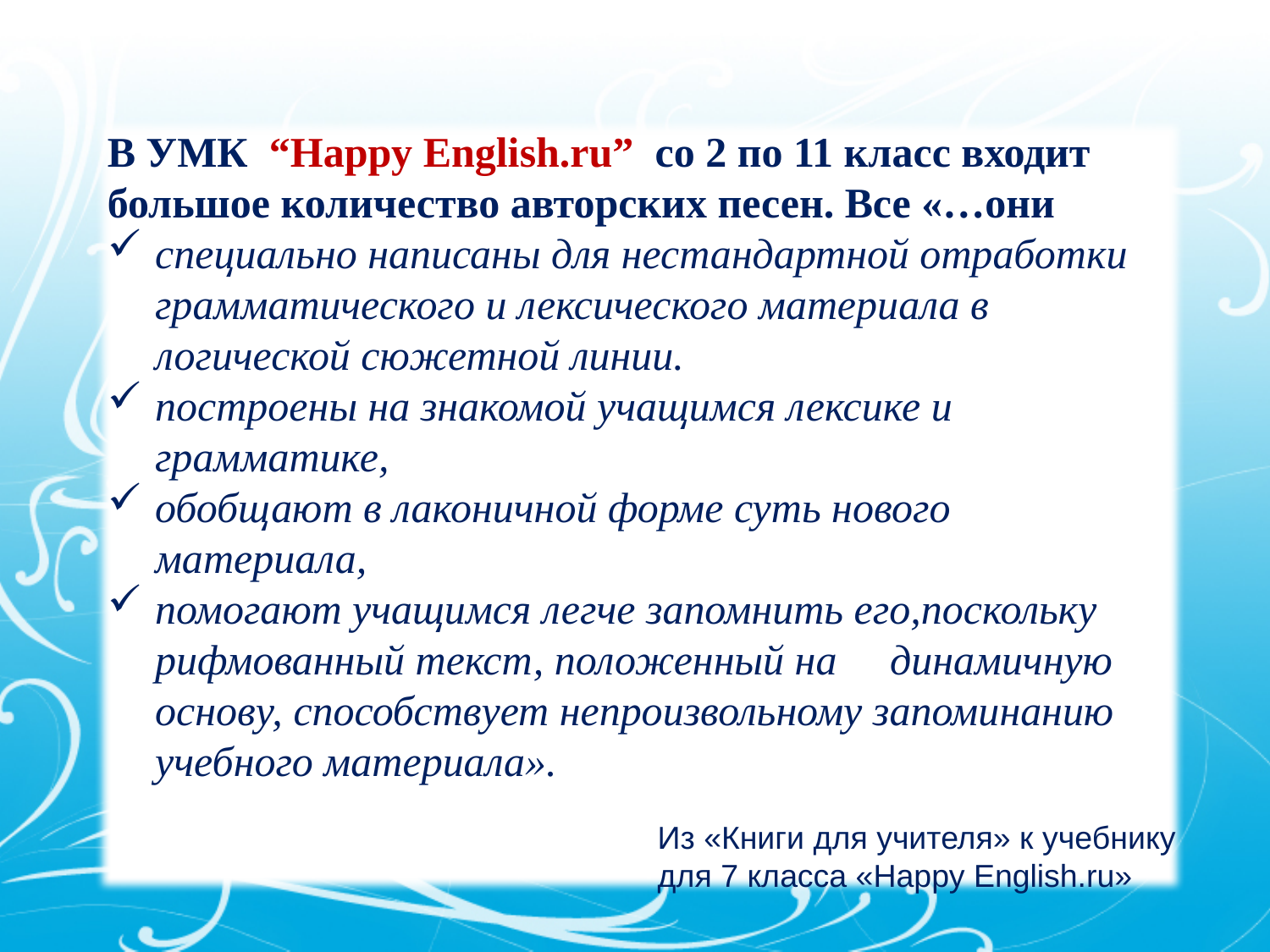

В УМК  “Happy English.ru”  со 2 по 11 класс входит большое количество авторских песен. Все «…они
специально написаны для нестандартной отработки грамматического и лексического материала в логической сюжетной линии.
построены на знакомой учащимся лексике и грамматике,
обобщают в лаконичной форме суть нового материала,
помогают учащимся легче запомнить его,поскольку рифмованный текст, положенный на     динамичную основу, способствует непроизвольному запоминанию учебного материала».

Из «Книги для учителя» к учебнику для 7 класса «Happy English.ru»